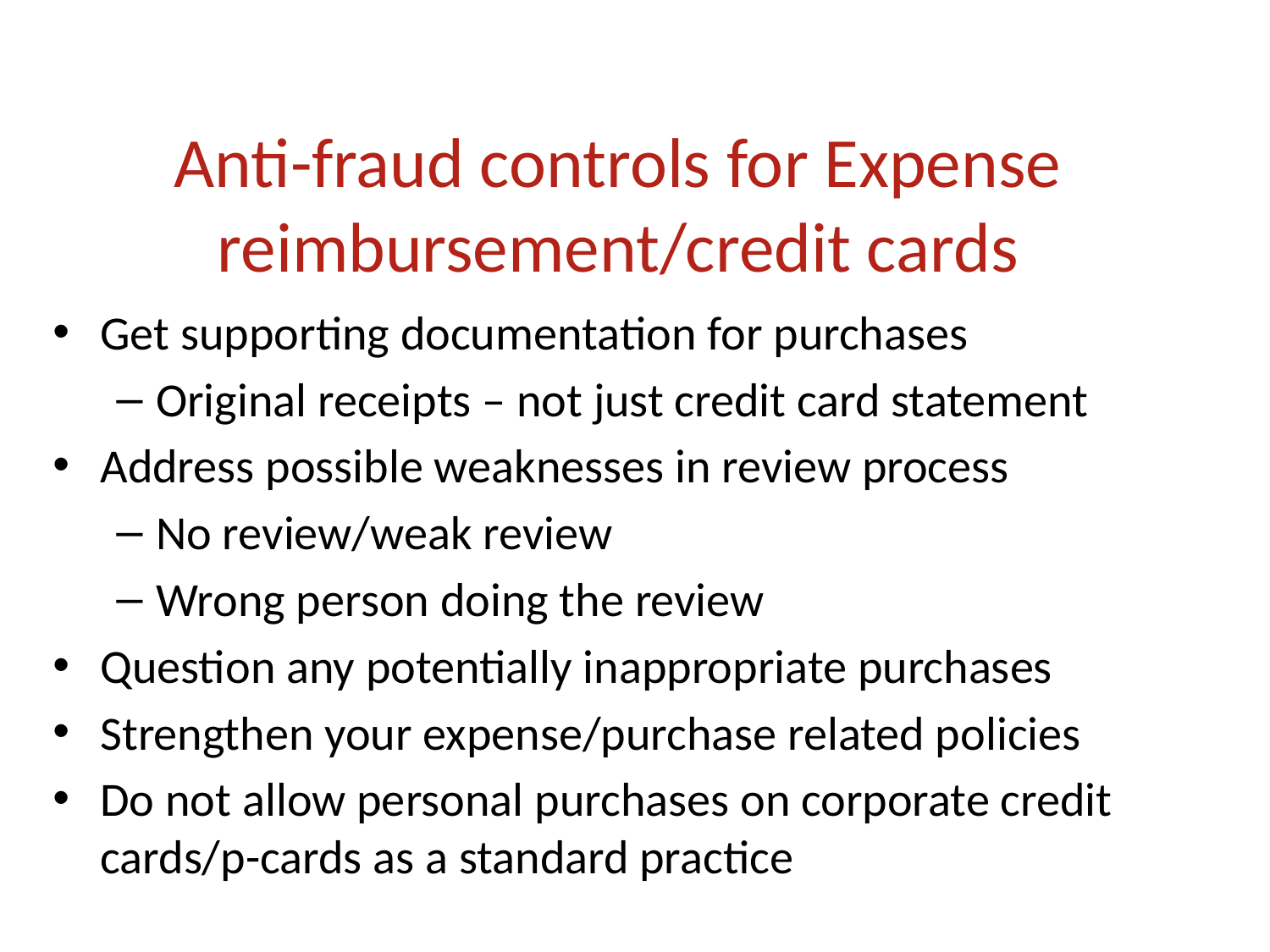

# Anti-fraud controls for Expense reimbursement/credit cards
Get supporting documentation for purchases
Original receipts – not just credit card statement
Address possible weaknesses in review process
No review/weak review
Wrong person doing the review
Question any potentially inappropriate purchases
Strengthen your expense/purchase related policies
Do not allow personal purchases on corporate credit cards/p-cards as a standard practice